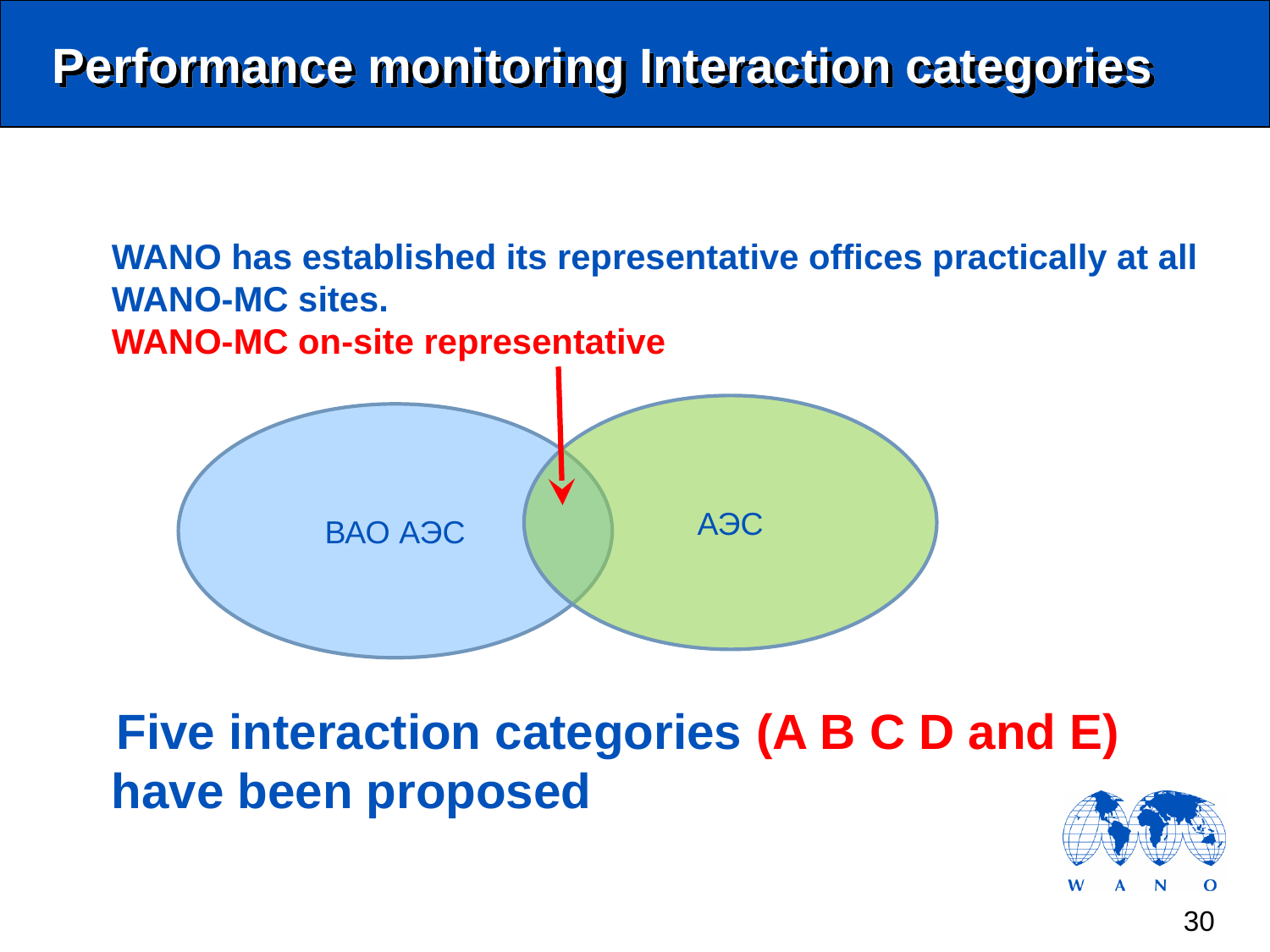

Performance monitoring Interaction categories
WANO has established its representative offices practically at all WANO-MC sites.
WANO-MC on-site representative

 Five interaction categories (A B C D and E) have been proposed
АЭС
ВАО АЭС
30